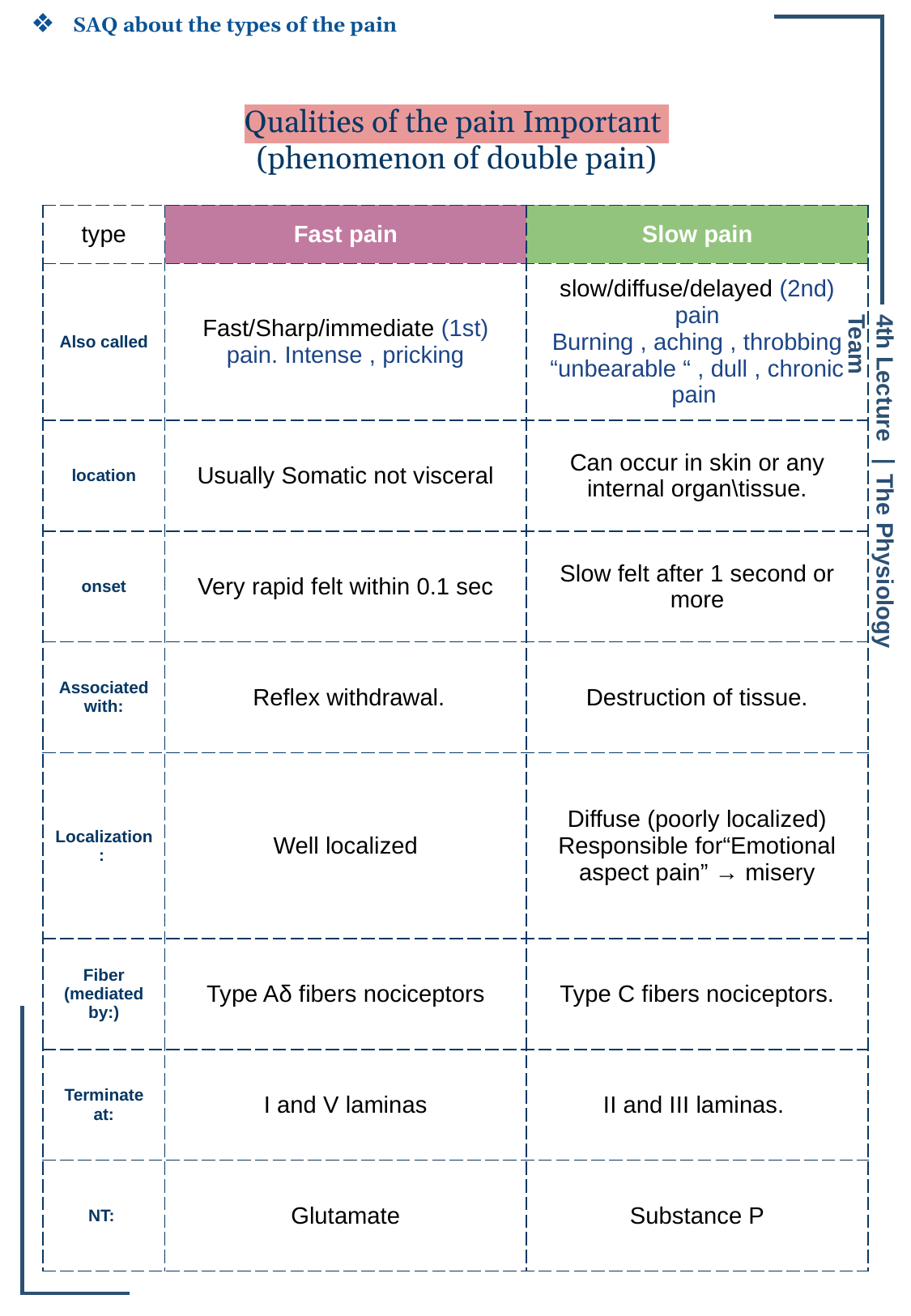

SAQ about the types of the pain
Qualities of the pain Important
(phenomenon of double pain)
| type | Fast pain | Slow pain |
| --- | --- | --- |
| Also called | Fast/Sharp/immediate (1st) pain. Intense , pricking | slow/diffuse/delayed (2nd) pain Burning , aching , throbbing “unbearable “ , dull , chronic pain |
| location | Usually Somatic not visceral | Can occur in skin or any internal organ\tissue. |
| onset | Very rapid felt within 0.1 sec | Slow felt after 1 second or more |
| Associated with: | Reflex withdrawal. | Destruction of tissue. |
| Localization: | Well localized | Diffuse (poorly localized) Responsible for“Emotional aspect pain” → misery |
| Fiber (mediated by:) | Type ​A​δ​ fibers nociceptors | Type ​C​ fibers nociceptors. |
| Terminate at: | I and V laminas | II and III laminas. |
| NT: | Glutamate | Substance P |
4th Lecture  ∣ The Physiology Team